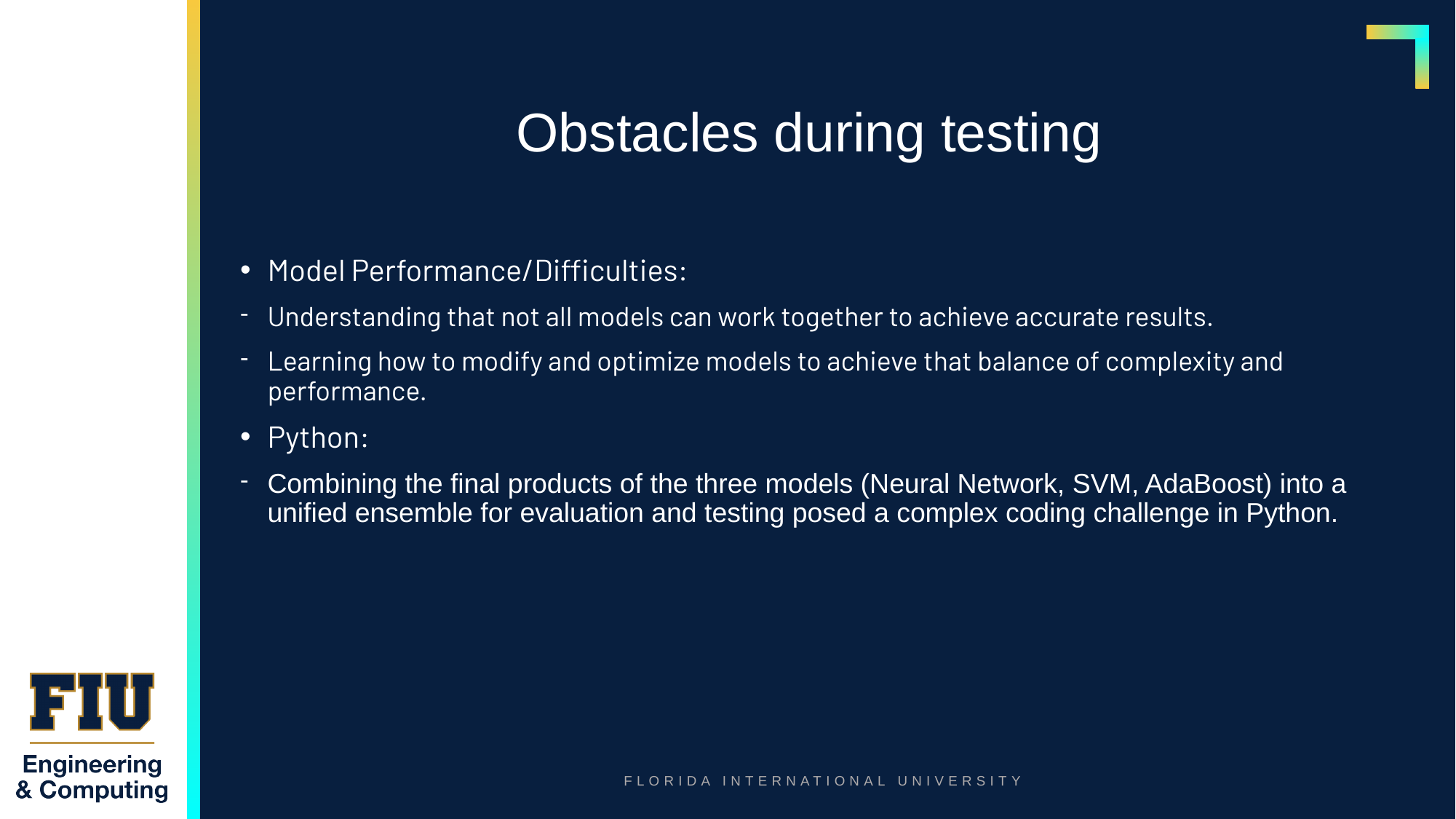

# Obstacles during testing

Model Performance/Difficulties:
Understanding that not all models can work together to achieve accurate results.
Learning how to modify and optimize models to achieve that balance of complexity and performance.
Python:
Combining the final products of the three models (Neural Network, SVM, AdaBoost) into a unified ensemble for evaluation and testing posed a complex coding challenge in Python.